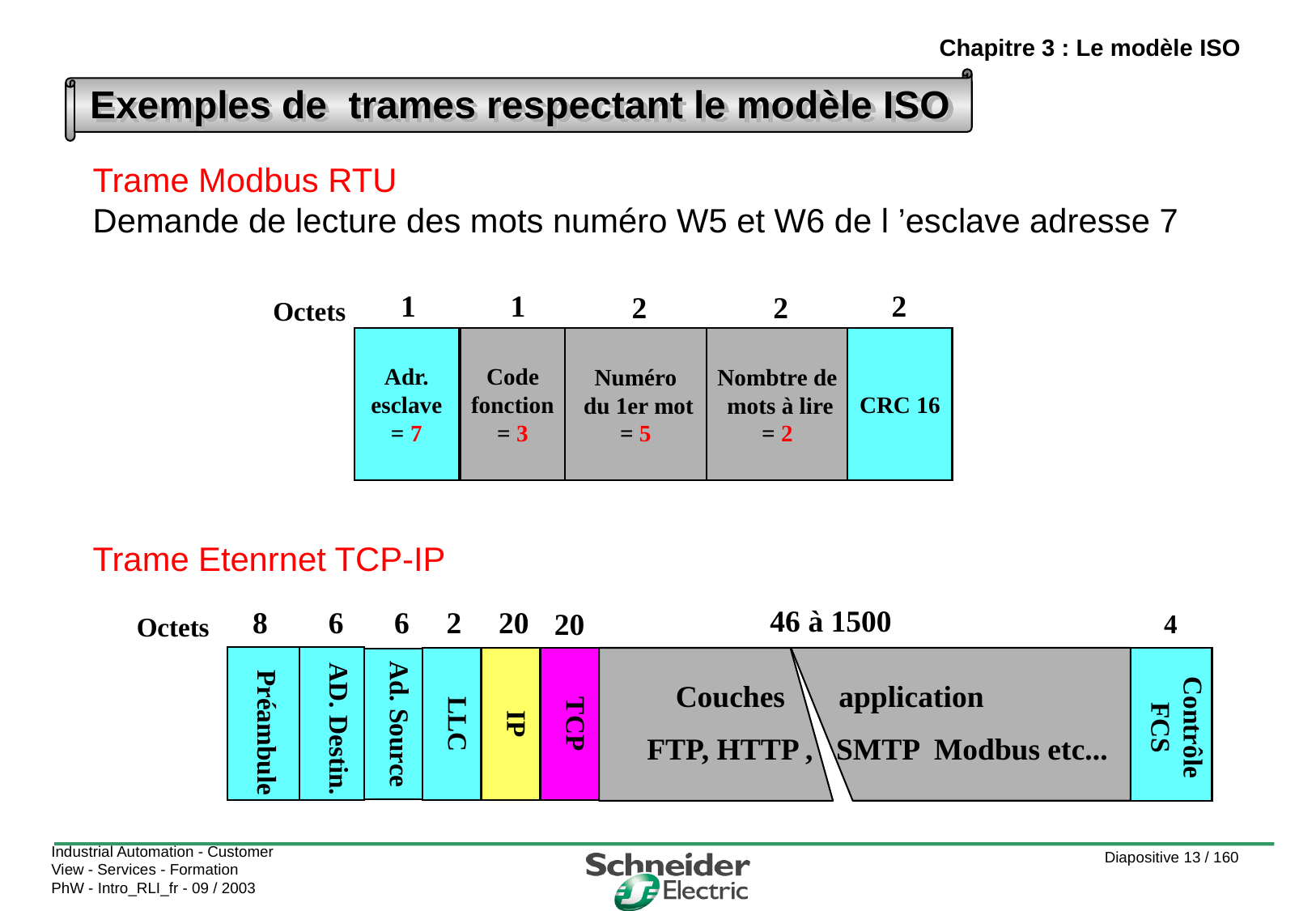

Chapitre 3 : Le modèle ISO

Exemples de  trames respectant le modèle ISO
Trame Modbus RTU
Demande de lecture des mots numéro W5 et W6 de l ’esclave adresse 7
2
1
1
2
2
Octets
Adr.
esclave
= 7
Code
fonction
= 3
Numéro
 du 1er mot
= 5
Nombtre de
 mots à lire
= 2
CRC 16
Trame Etenrnet TCP-IP
46 à 1500
8
6
6
2
20
20
4
Octets

LLC
IP
TCP

Ad. Source
AD. Destin.
Contrôle
FCS
Préambule
Couches       application
FTP, HTTP ,   SMTP  Modbus etc...
Industrial Automation - Customer View - Services - Formation
PhW - Intro_RLI_fr - 09 / 2003